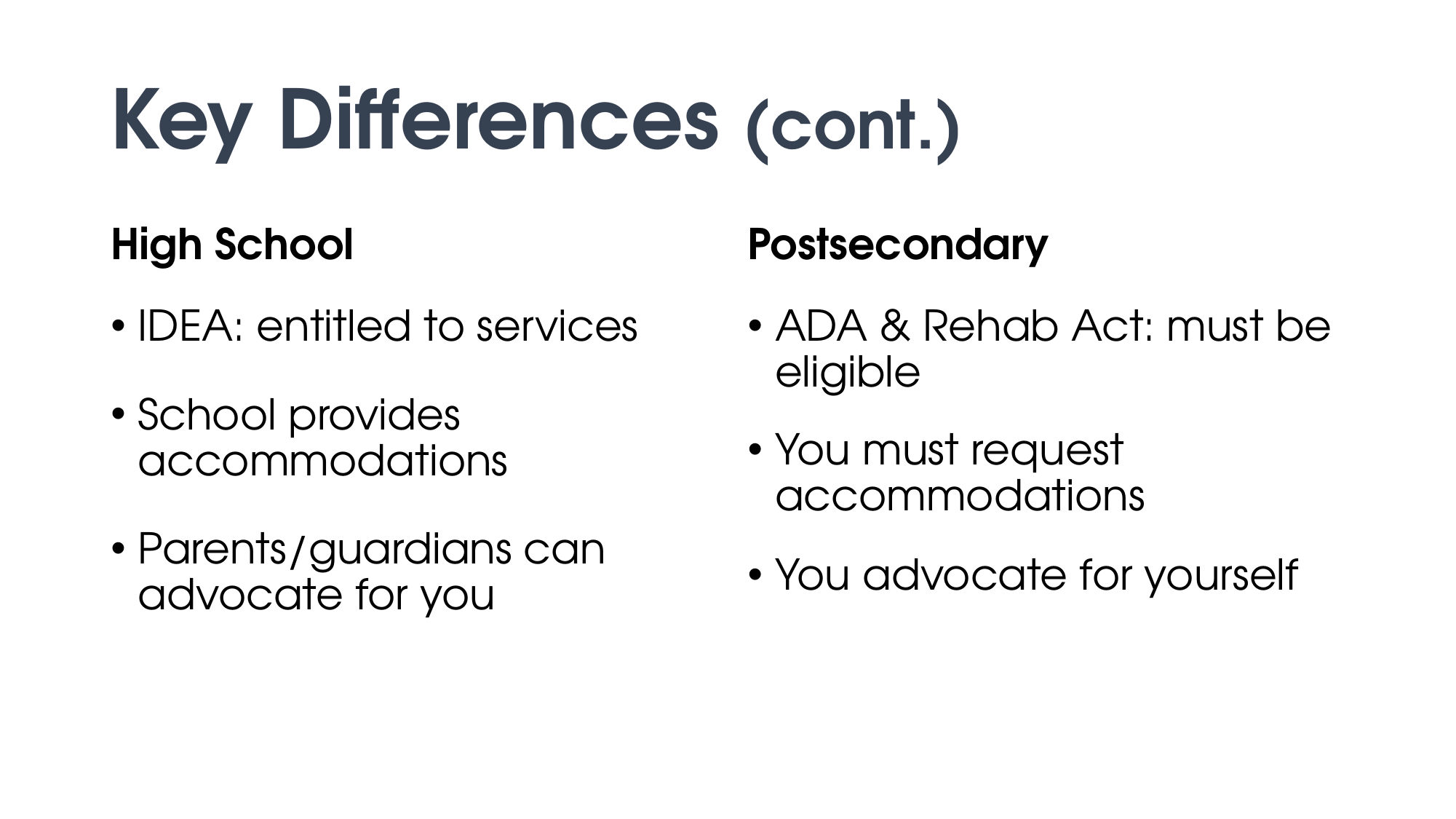

# Key Differences (cont.)
High School
Postsecondary
IDEA: entitled to services
School provides accommodations
Parents/guardians can advocate for you
ADA & Rehab Act: must be eligible

You must request accommodations
You advocate for yourself